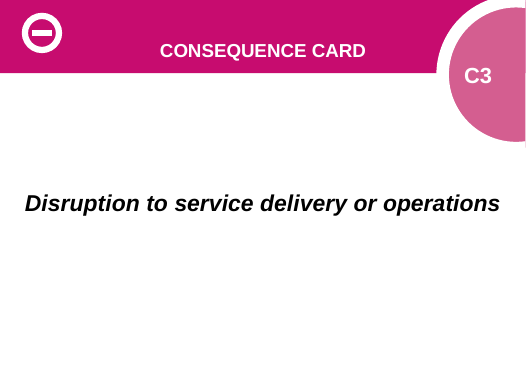

CONSEQUENCE CARD
C3

Disruption to service delivery or operations